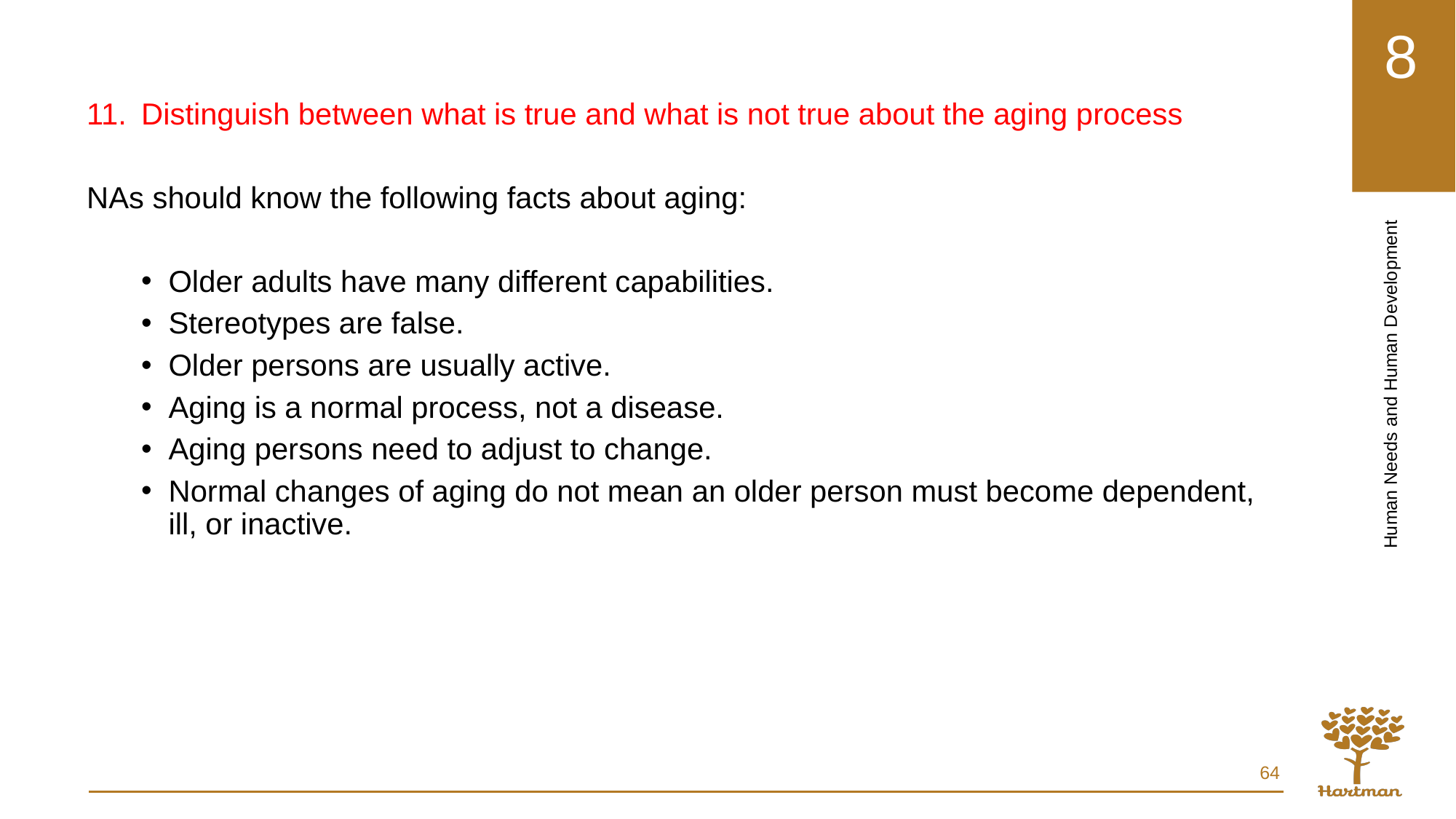

Distinguish between what is true and what is not true about the aging process

NAs should know the following facts about aging:

Older adults have many different capabilities.
Stereotypes are false.
Older persons are usually active.
Aging is a normal process, not a disease.
Aging persons need to adjust to change.
Normal changes of aging do not mean an older person must become dependent, ill, or inactive.

64